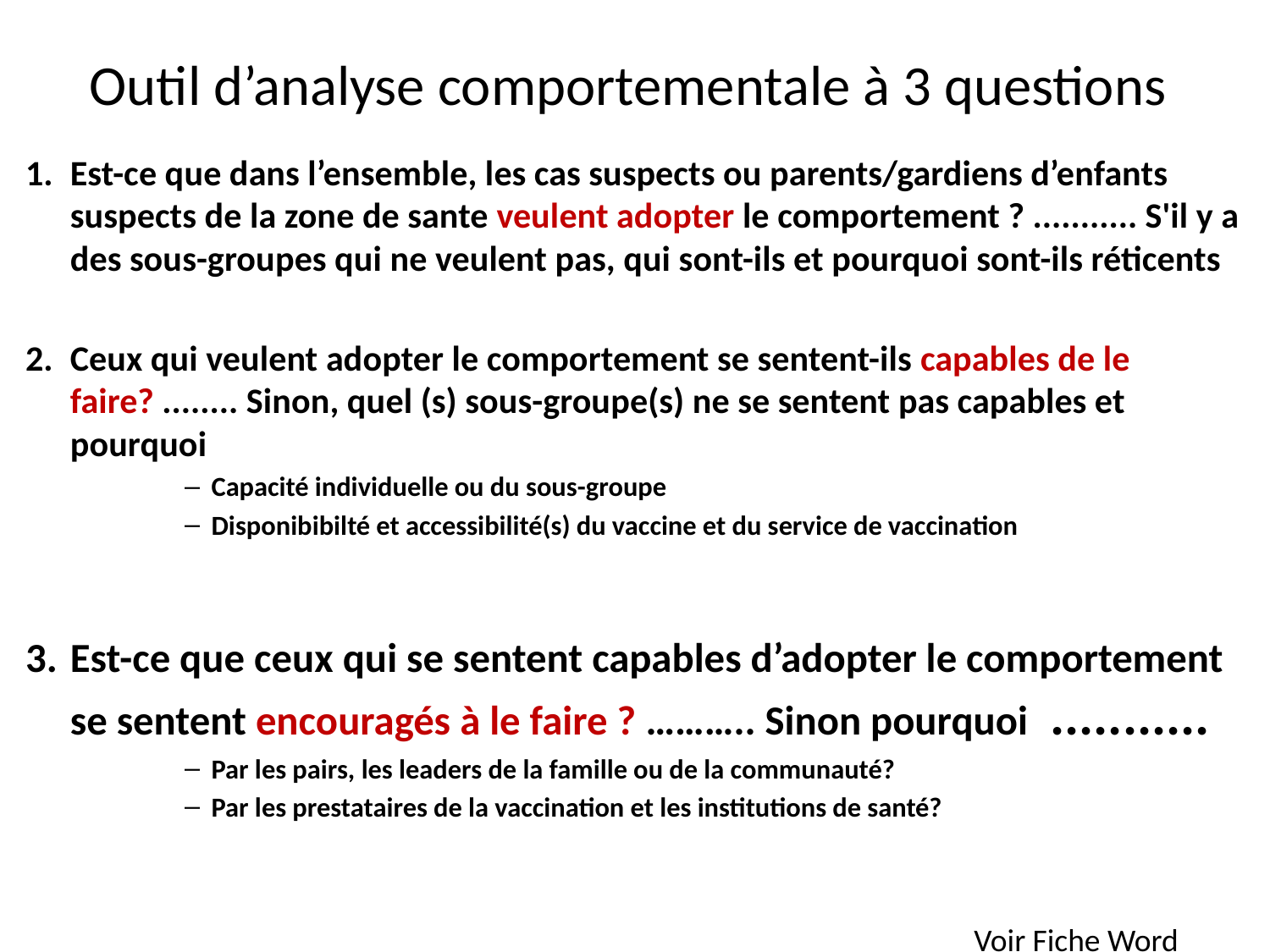

# Outil d’analyse comportementale à 3 questions
Est-ce que dans l’ensemble, les cas suspects ou parents/gardiens d’enfants suspects de la zone de sante veulent adopter le comportement ? ........... S'il y a des sous-groupes qui ne veulent pas, qui sont-ils et pourquoi sont-ils réticents

Ceux qui veulent adopter le comportement se sentent-ils capables de le faire? ........ Sinon, quel (s) sous-groupe(s) ne se sentent pas capables et pourquoi
Capacité individuelle ou du sous-groupe
Disponibibilté et accessibilité(s) du vaccine et du service de vaccination

Est-ce que ceux qui se sentent capables d’adopter le comportement se sentent encouragés à le faire ? ……….. Sinon pourquoi  ...........
Par les pairs, les leaders de la famille ou de la communauté?
Par les prestataires de la vaccination et les institutions de santé?

Voir Fiche Word